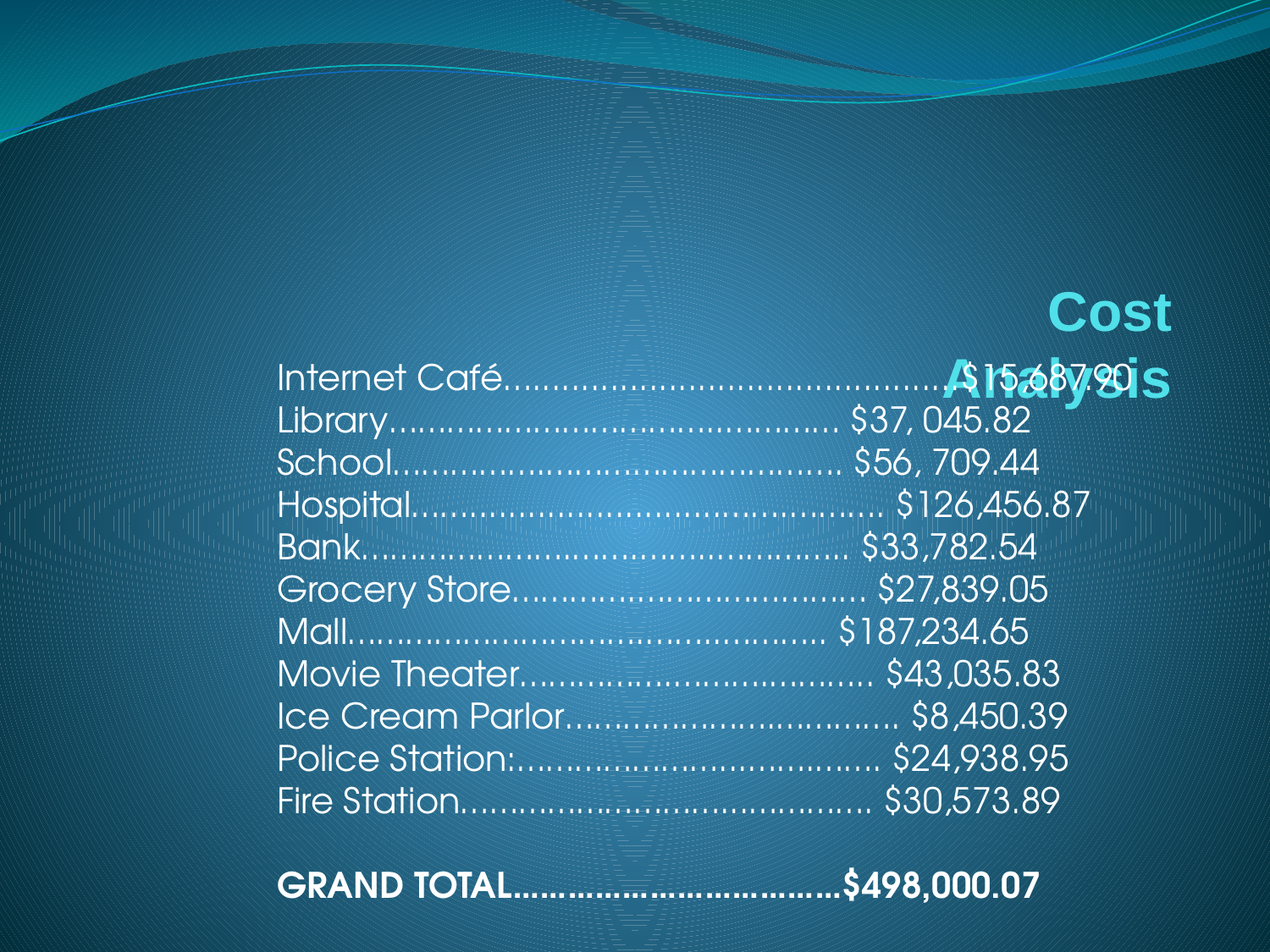

# Cost Analysis
Internet Café…............................................$15,687.90
Library……………………………..………… $37, 045.82
School…………….…………………………. $56, 709.44
Hospital……..........................…….………. $126,456.87
Bank………………….…….……..………….. $33,782.54
Grocery Store………….…………………… $27,839.05
Mall………………………….……..……….. $187,234.65
Movie Theater…………….……….……….. $43,035.83
Ice Cream Parlor………………….…………. $8,450.39
Police Station:…………………...…….……. $24,938.95
Fire Station………………………...…………. $30,573.89

GRAND TOTAL………………………………$498,000.07